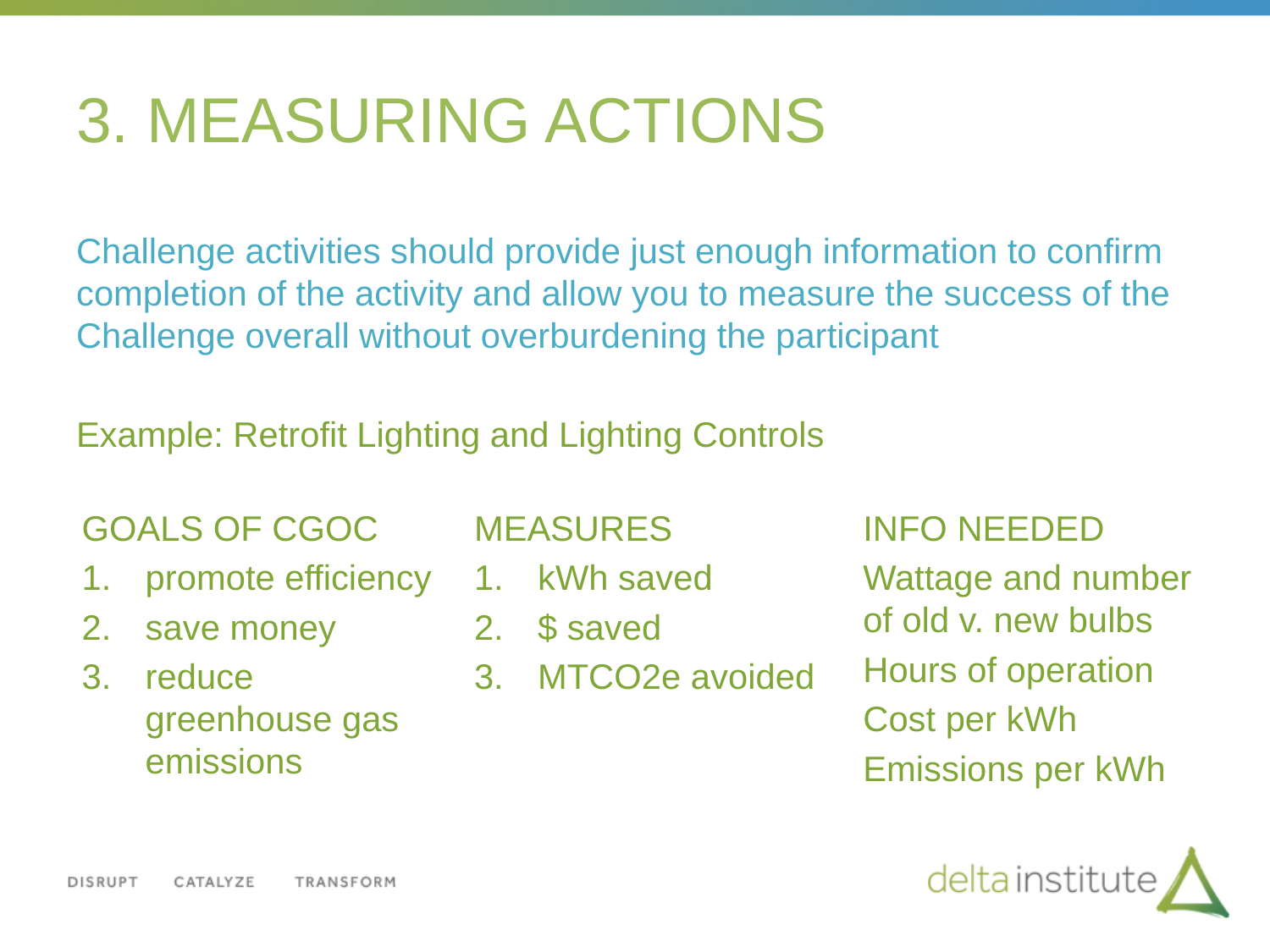

# 3. MEASURING ACTIONS
Challenge activities should provide just enough information to confirm completion of the activity and allow you to measure the success of the Challenge overall without overburdening the participant

Example: Retrofit Lighting and Lighting Controls

GOALS OF CGOC
promote efficiency
save money
reduce greenhouse gas emissions
MEASURES
kWh saved
$ saved
MTCO2e avoided
INFO NEEDED
Wattage and number of old v. new bulbs
Hours of operation
Cost per kWh
Emissions per kWh